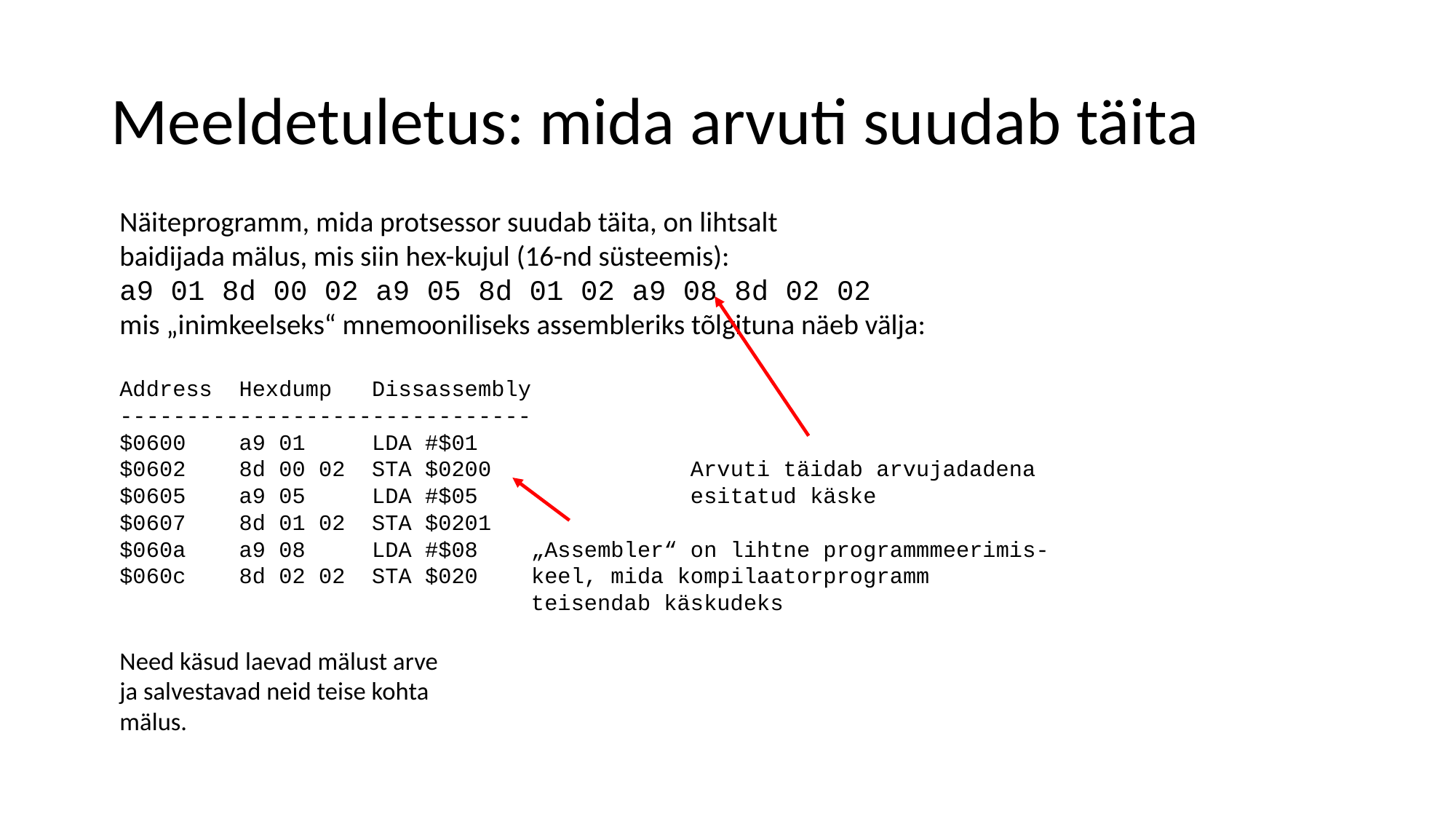

# Meeldetuletus: mida arvuti suudab täita
Näiteprogramm, mida protsessor suudab täita, on lihtsalt
baidijada mälus, mis siin hex-kujul (16-nd süsteemis):
a9 01 8d 00 02 a9 05 8d 01 02 a9 08 8d 02 02
mis „inimkeelseks“ mnemooniliseks assembleriks tõlgituna näeb välja:

Address  Hexdump   Dissassembly
-------------------------------
$0600    a9 01     LDA #$01
$0602    8d 00 02  STA $0200               Arvuti täidab arvujadadena
$0605    a9 05     LDA #$05                esitatud käske
$0607    8d 01 02  STA $0201
$060a    a9 08     LDA #$08    „Assembler“ on lihtne programmmeerimis-
$060c    8d 02 02  STA $020    keel, mida kompilaatorprogramm
                               teisendab käskudeks

Need käsud laevad mälust arve
ja salvestavad neid teise kohta
mälus.